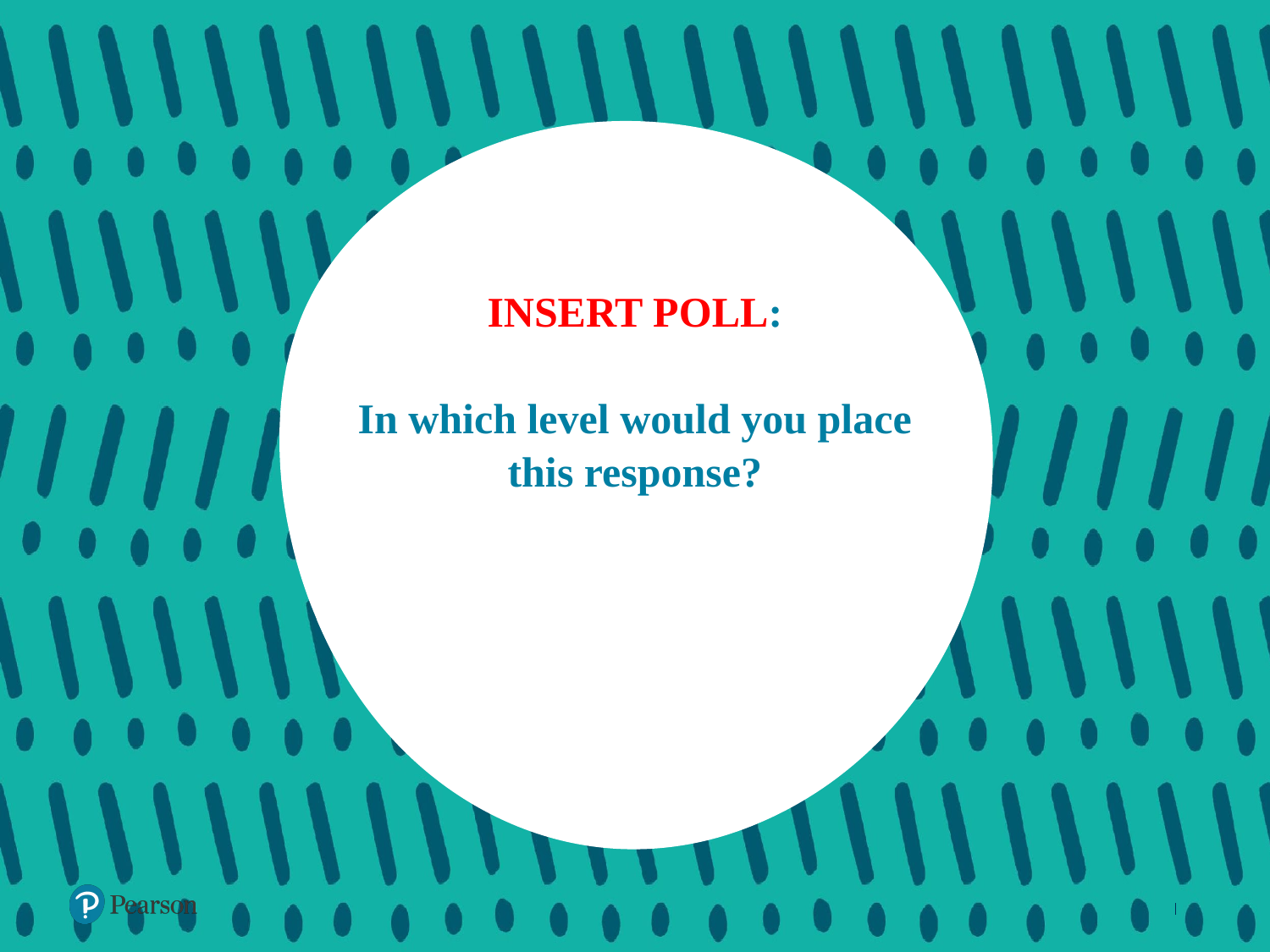

# INSERT POLL: In which level would you place this response?